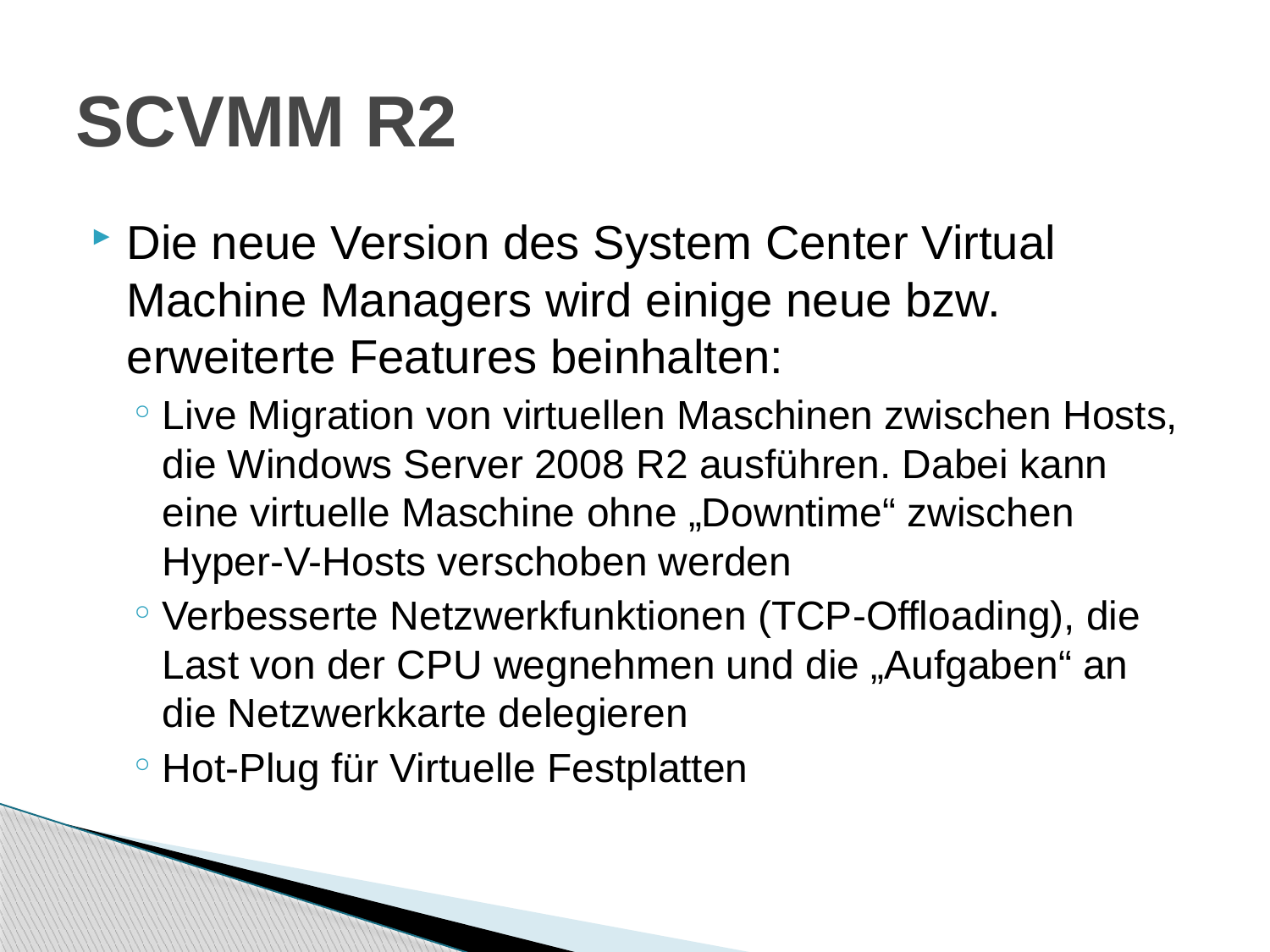

# SCVMM R2
Die neue Version des System Center Virtual Machine Managers wird einige neue bzw. erweiterte Features beinhalten:
Live Migration von virtuellen Maschinen zwischen Hosts, die Windows Server 2008 R2 ausführen. Dabei kann eine virtuelle Maschine ohne „Downtime“ zwischen Hyper-V-Hosts verschoben werden
Verbesserte Netzwerkfunktionen (TCP-Offloading), die Last von der CPU wegnehmen und die „Aufgaben“ an die Netzwerkkarte delegieren
Hot-Plug für Virtuelle Festplatten